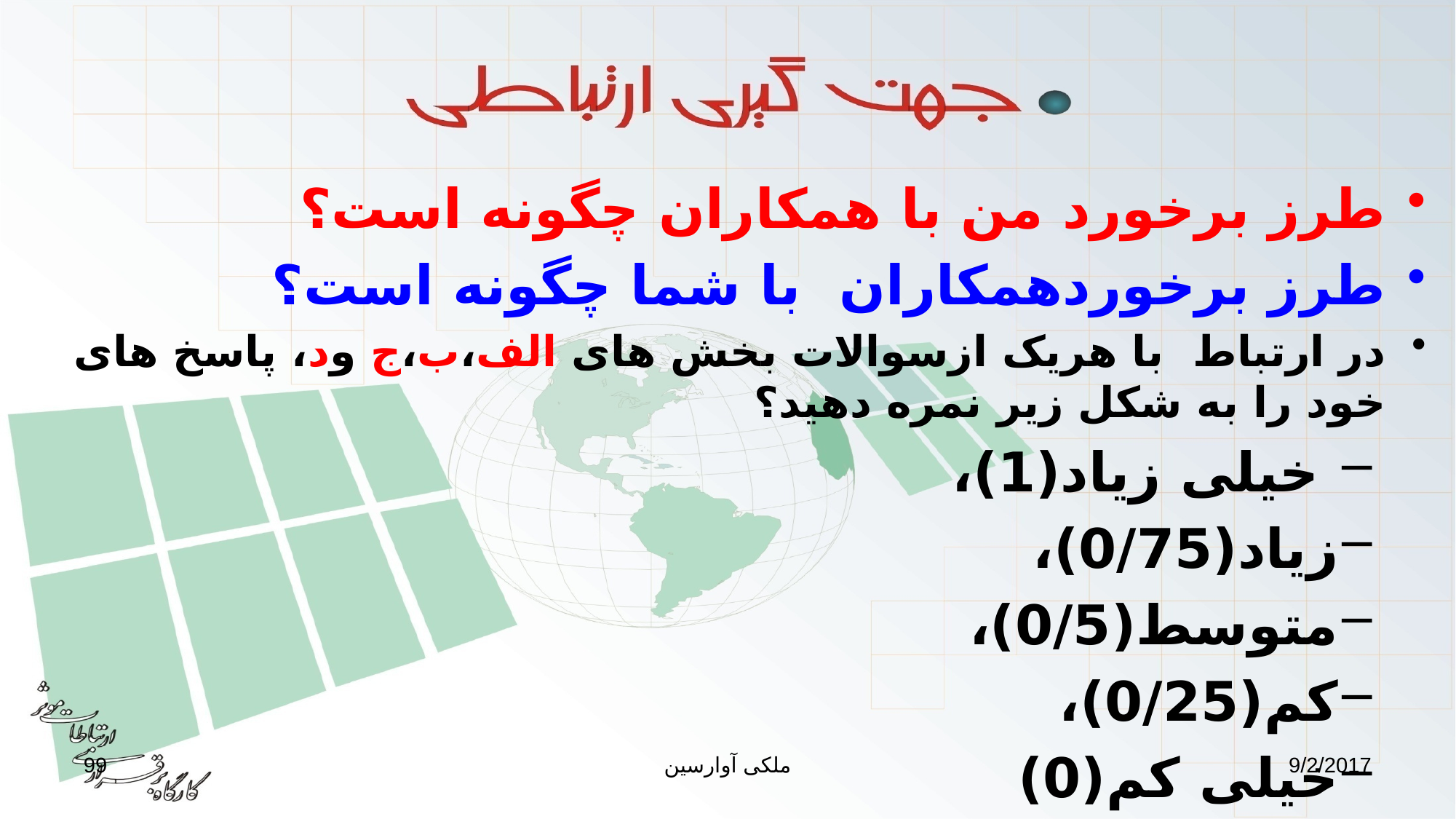

طرز برخورد من با همکاران چگونه است؟
طرز برخوردهمکاران  با شما چگونه است؟
در ارتباط  با هریک ازسوالات بخش های الف،ب،ج ود، پاسخ های خود را به شکل زیر نمره دهید؟
 خیلی زیاد(1)،
زیاد(0/75)،
متوسط(0/5)،
کم(0/25)،
خیلی کم(0)

99
ملکی آوارسین
9/2/2017